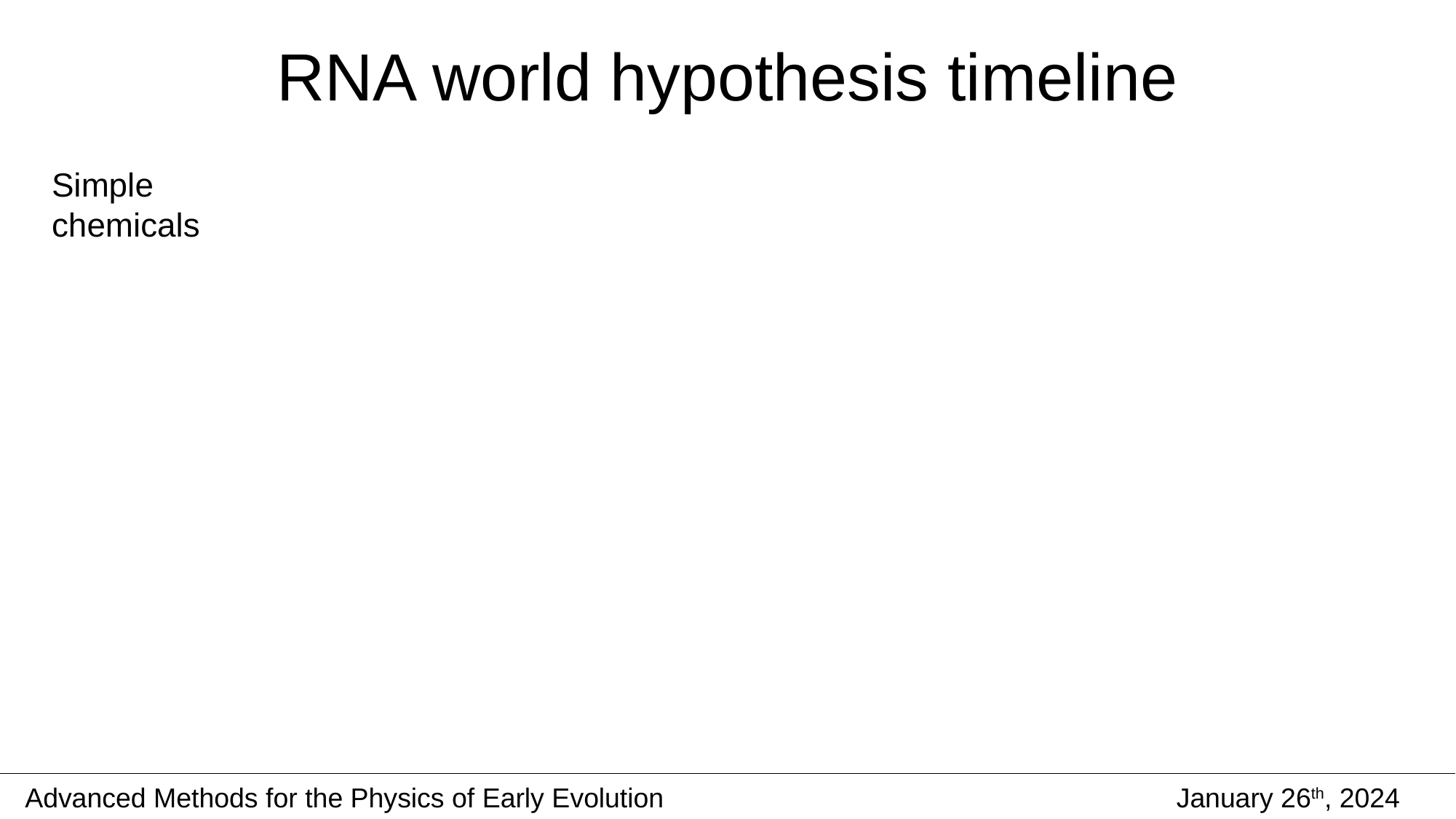

# RNA world hypothesis timeline
Simple chemicals
Advanced Methods for the Physics of Early Evolution
January 26th, 2024